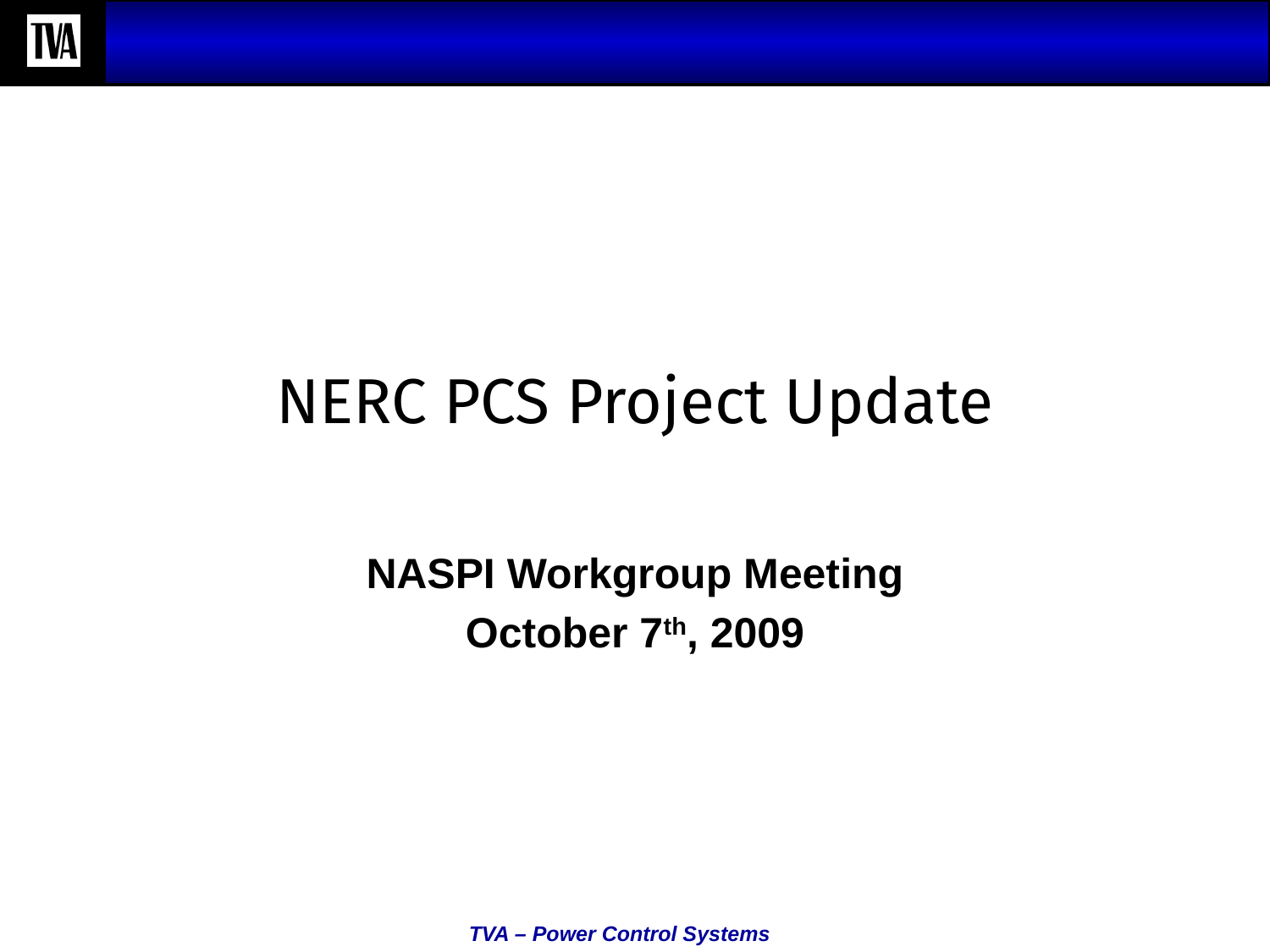

# NERC PCS Project Update
NASPI Workgroup Meeting
October 7th, 2009